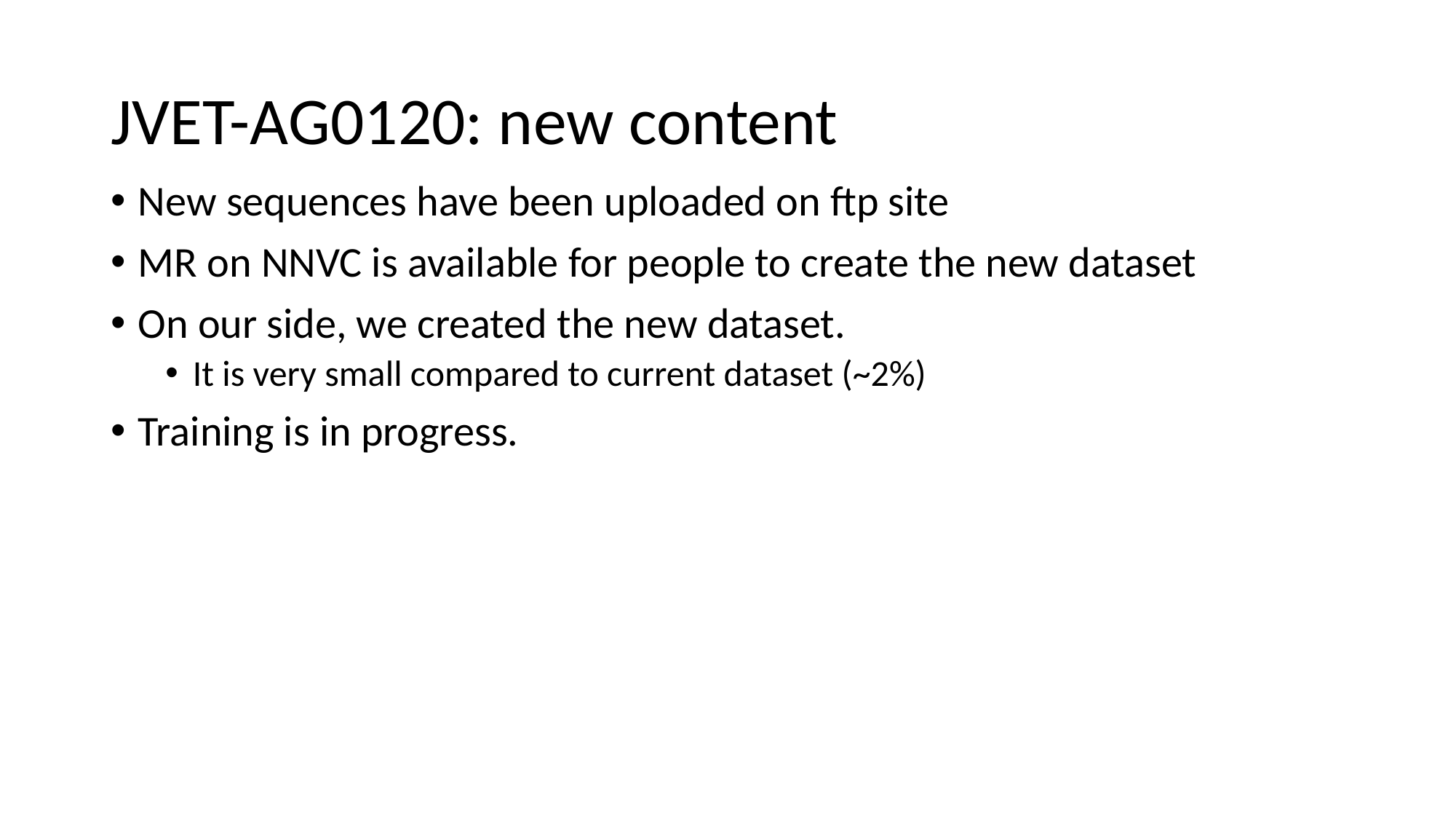

# JVET-AG0120: new content
New sequences have been uploaded on ftp site
MR on NNVC is available for people to create the new dataset
On our side, we created the new dataset.
It is very small compared to current dataset (~2%)
Training is in progress.